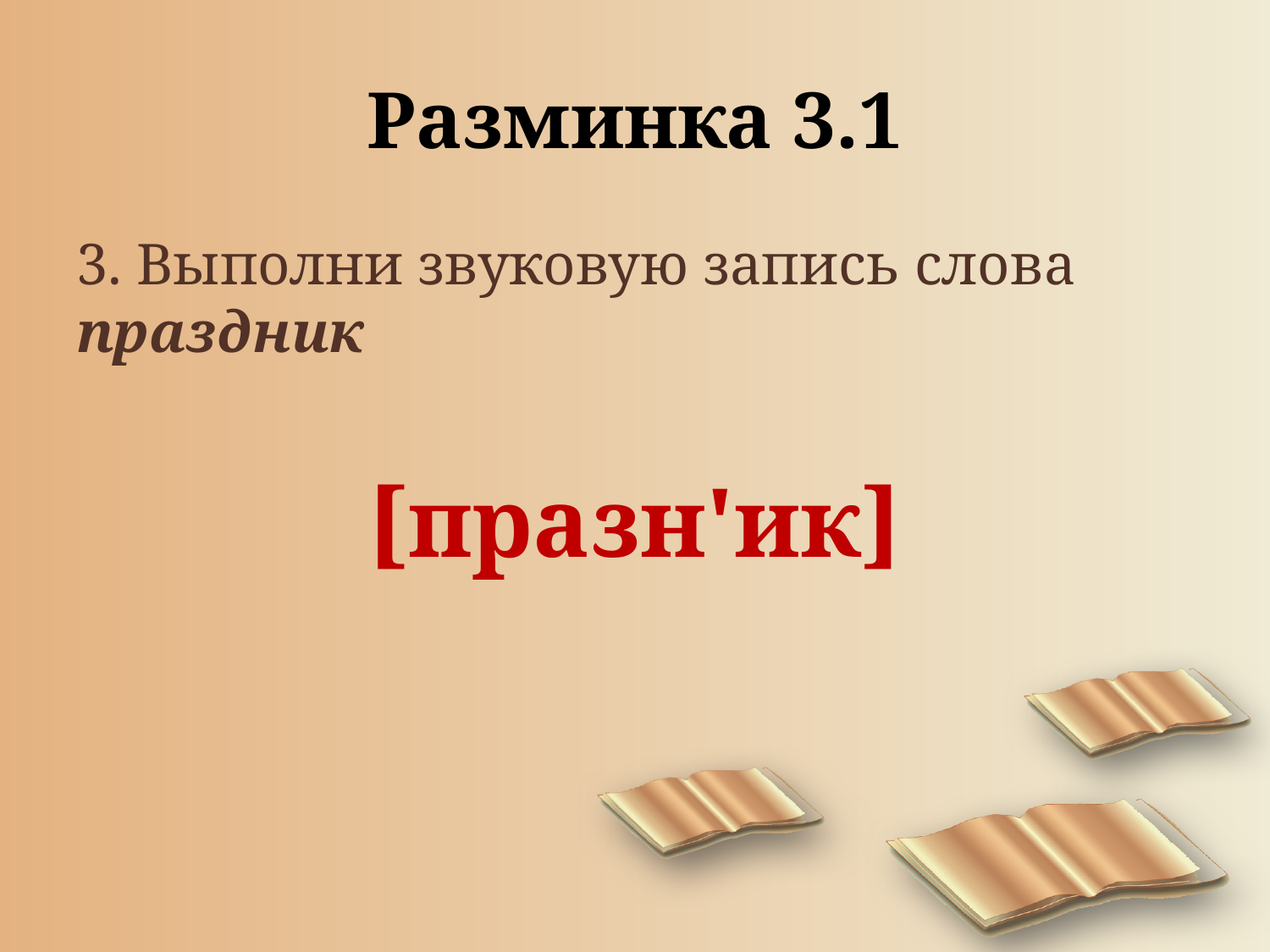

# Разминка 3.1
3. Выполни звуковую запись слова праздник

[празн'ик]